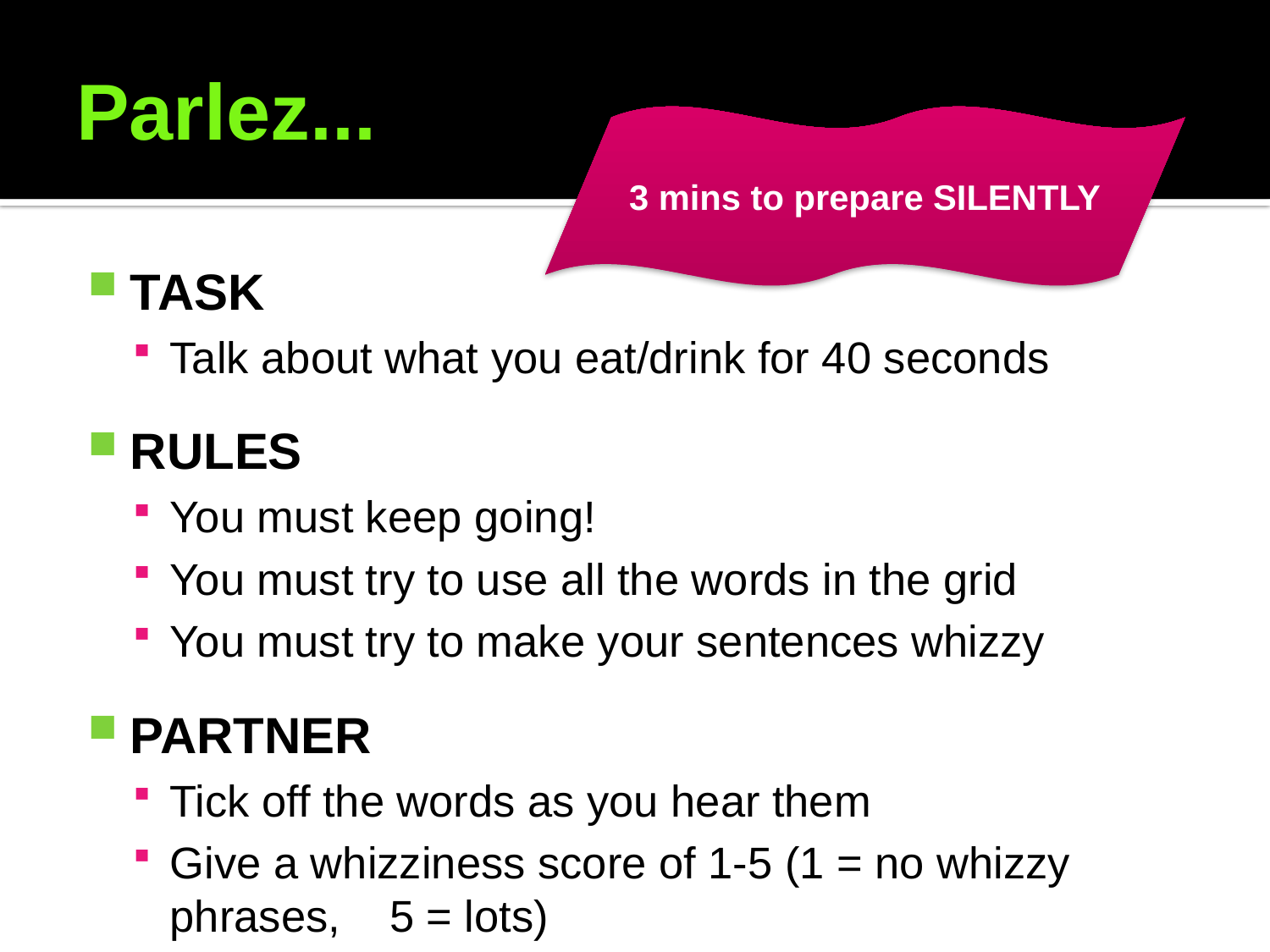

# Parlez...
3 mins to prepare SILENTLY
TASK
Talk about what you eat/drink for 40 seconds
RULES
You must keep going!
You must try to use all the words in the grid
You must try to make your sentences whizzy
PARTNER
Tick off the words as you hear them
Give a whizziness score of 1-5 (1 = no whizzy phrases,    5 = lots)